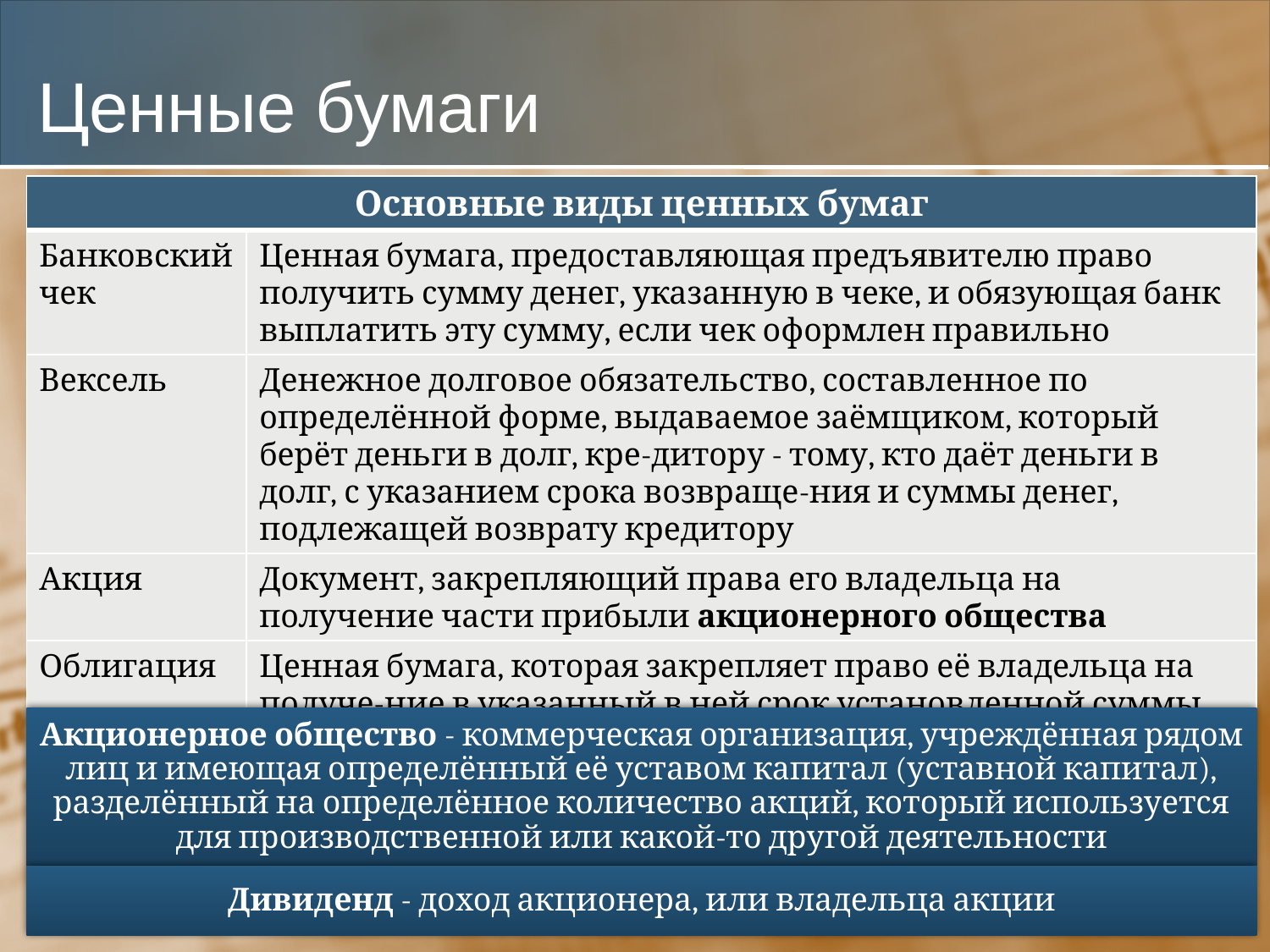

# Ценные бумаги
| Основные виды ценных бумаг |  |
| --- | --- |
| Банковский чек | Ценная бумага, предоставляющая предъявителю право получить сумму денег, указанную в чеке, и обязующая банк выплатить эту сумму, если чек оформлен правильно |
| Вексель | Денежное долговое обязательство, составленное по определённой форме, выдаваемое заёмщиком, который берёт деньги в долг, кре-дитору - тому, кто даёт деньги в долг, с указанием срока возвраще-ния и суммы денег, подлежащей возврату кредитору |
| Акция | Документ, закрепляющий права его владельца на получение части прибыли акционерного общества |
| Облигация | Ценная бумага, которая закрепляет право её владельца на получе-ние в указанный в ней срок установленной суммы денег |

Акционерное общество - коммерческая организация, учреждённая рядом лиц и имеющая определённый её уставом капитал (уставной капитал), разделённый на определённое количество акций, который используется для производственной или какой-то другой деятельности

Дивиденд - доход акционера, или владельца акции